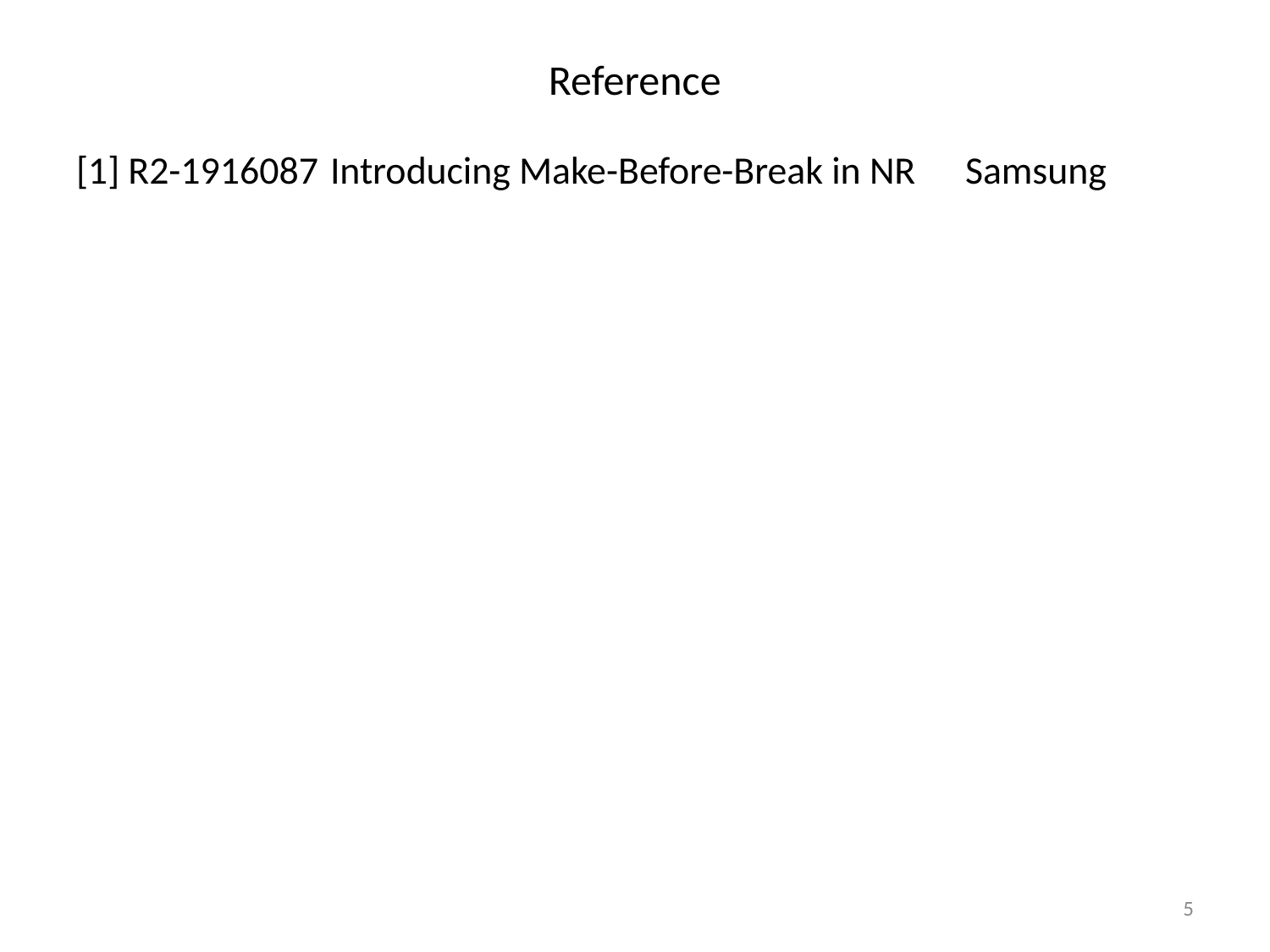

# Reference
[1] R2-1916087	Introducing Make-Before-Break in NR	Samsung
5